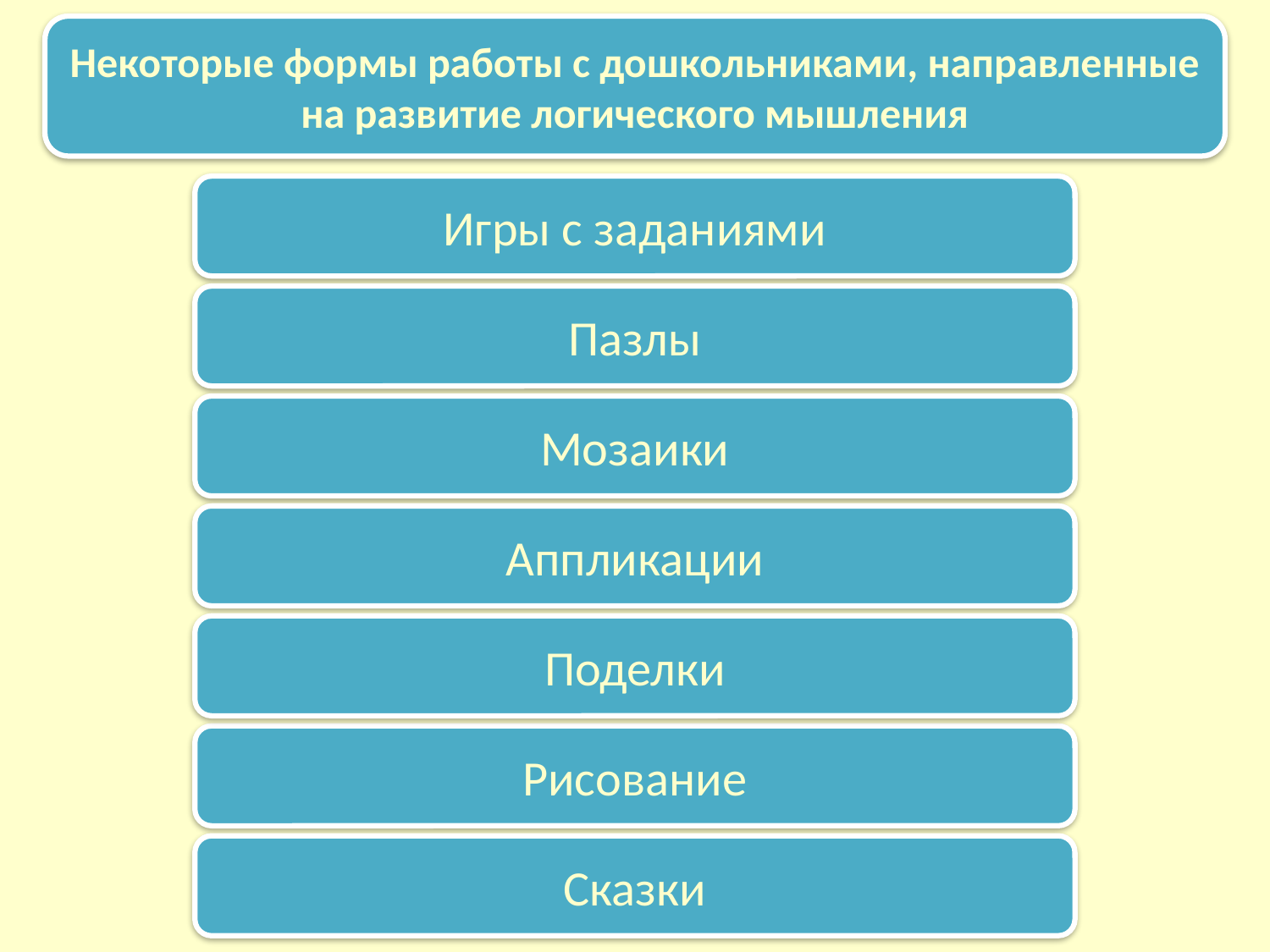

Некоторые формы работы с дошкольниками, направленные на развитие логического мышления
Игры с заданиями
Пазлы
Мозаики
Аппликации
Поделки
Рисование
Сказки